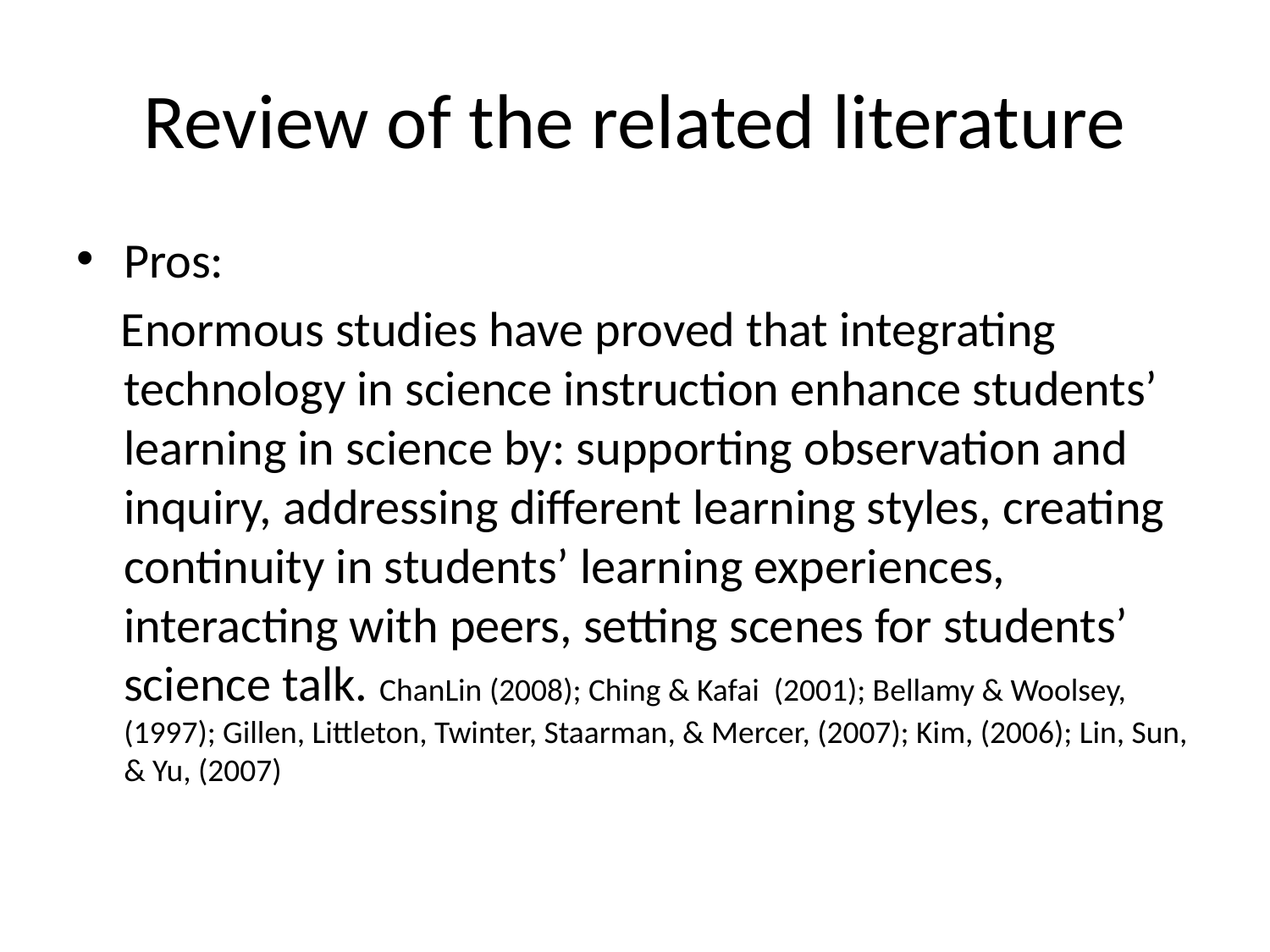

# Review of the related literature
Pros:
    Enormous studies have proved that integrating technology in science instruction enhance students’ learning in science by: supporting observation and inquiry, addressing different learning styles, creating continuity in students’ learning experiences, interacting with peers, setting scenes for students’ science talk. ChanLin (2008); Ching & Kafai  (2001); Bellamy & Woolsey, (1997); Gillen, Littleton, Twinter, Staarman, & Mercer, (2007); Kim, (2006); Lin, Sun, & Yu, (2007)